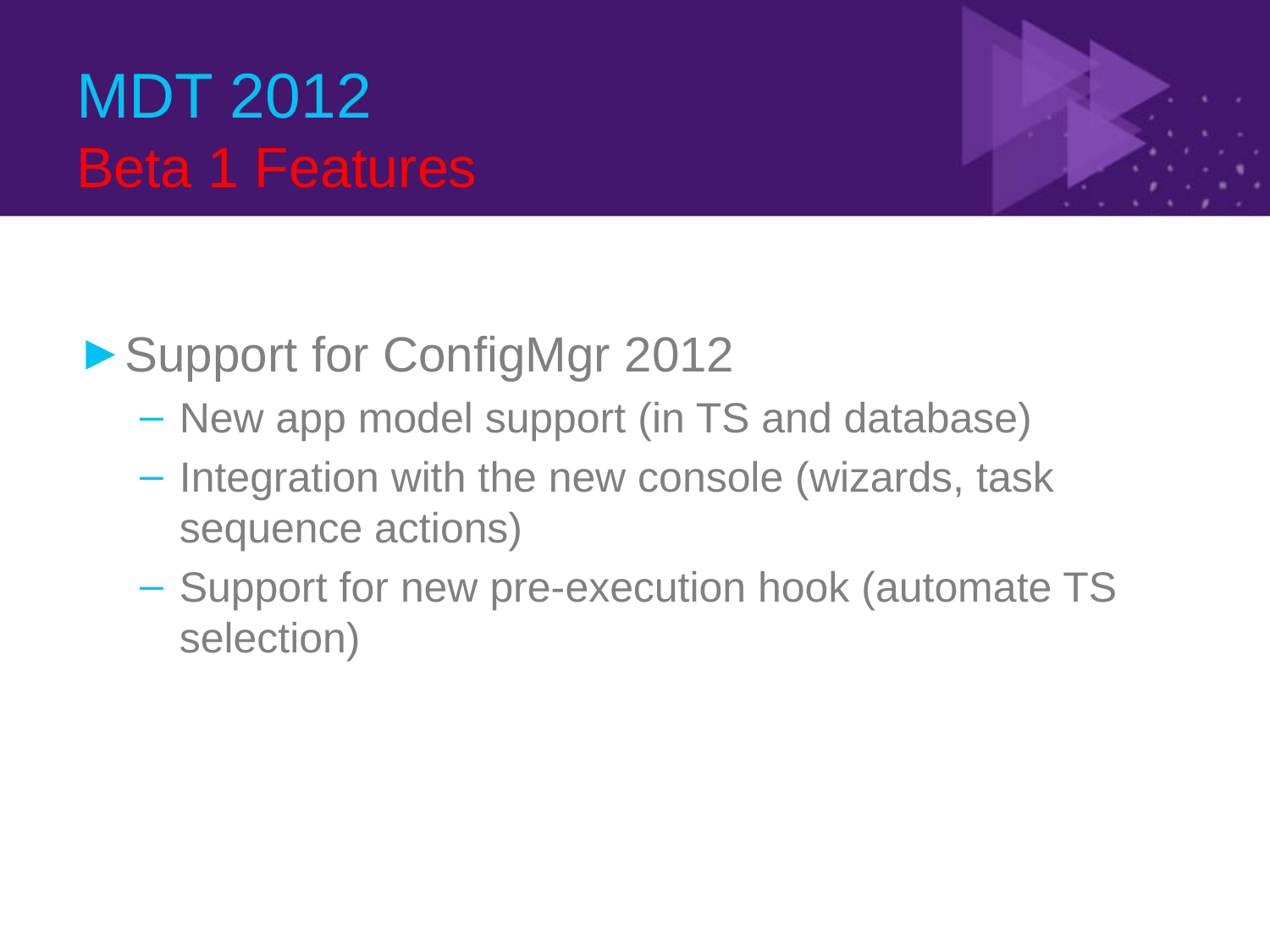

# MDT 2012 Beta 1 Features
Support for ConfigMgr 2012
New app model support (in TS and database)
Integration with the new console (wizards, task sequence actions)
Support for new pre-execution hook (automate TS selection)